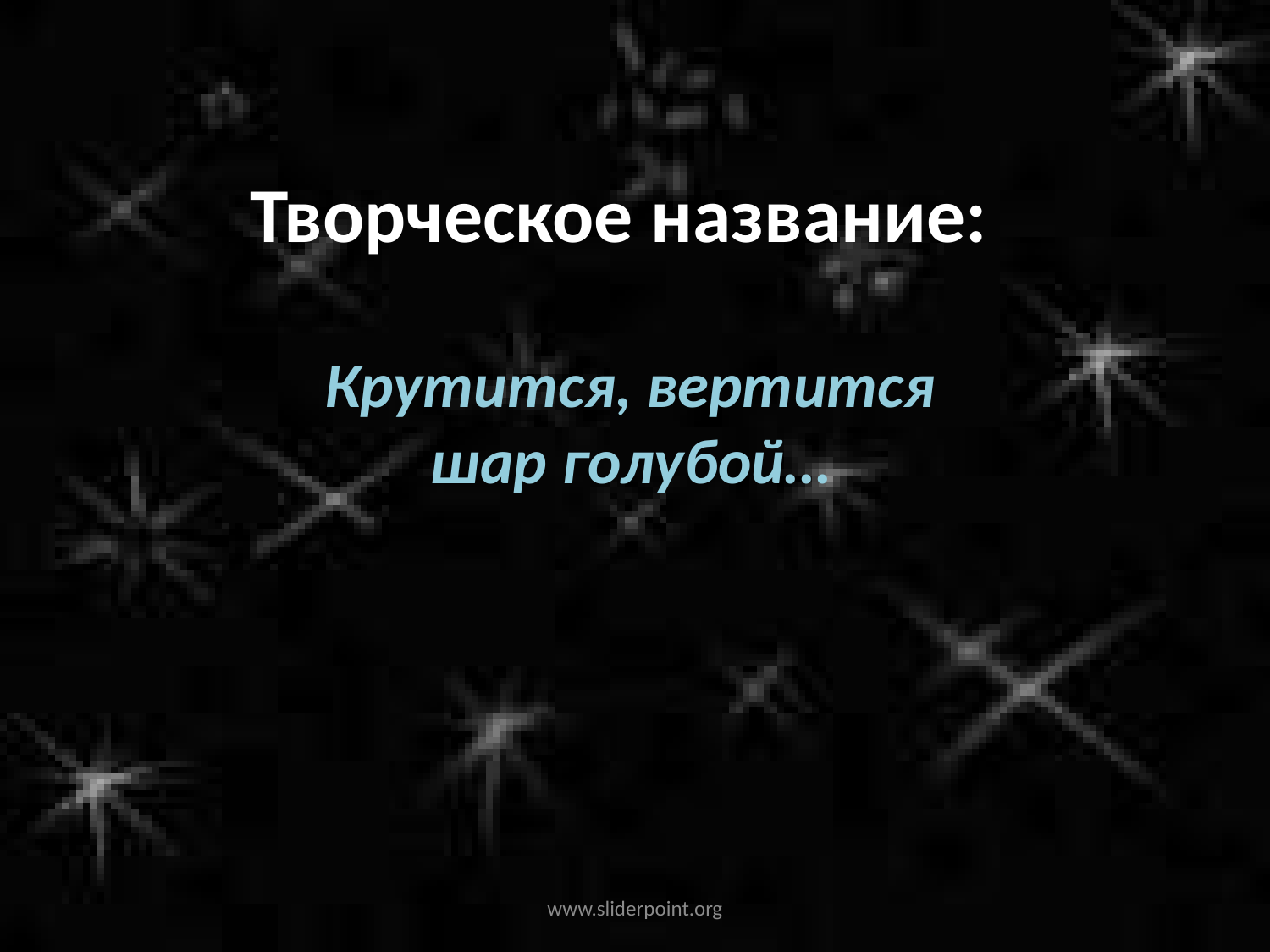

# Творческое название:
Крутится, вертится шар голубой…
www.sliderpoint.org